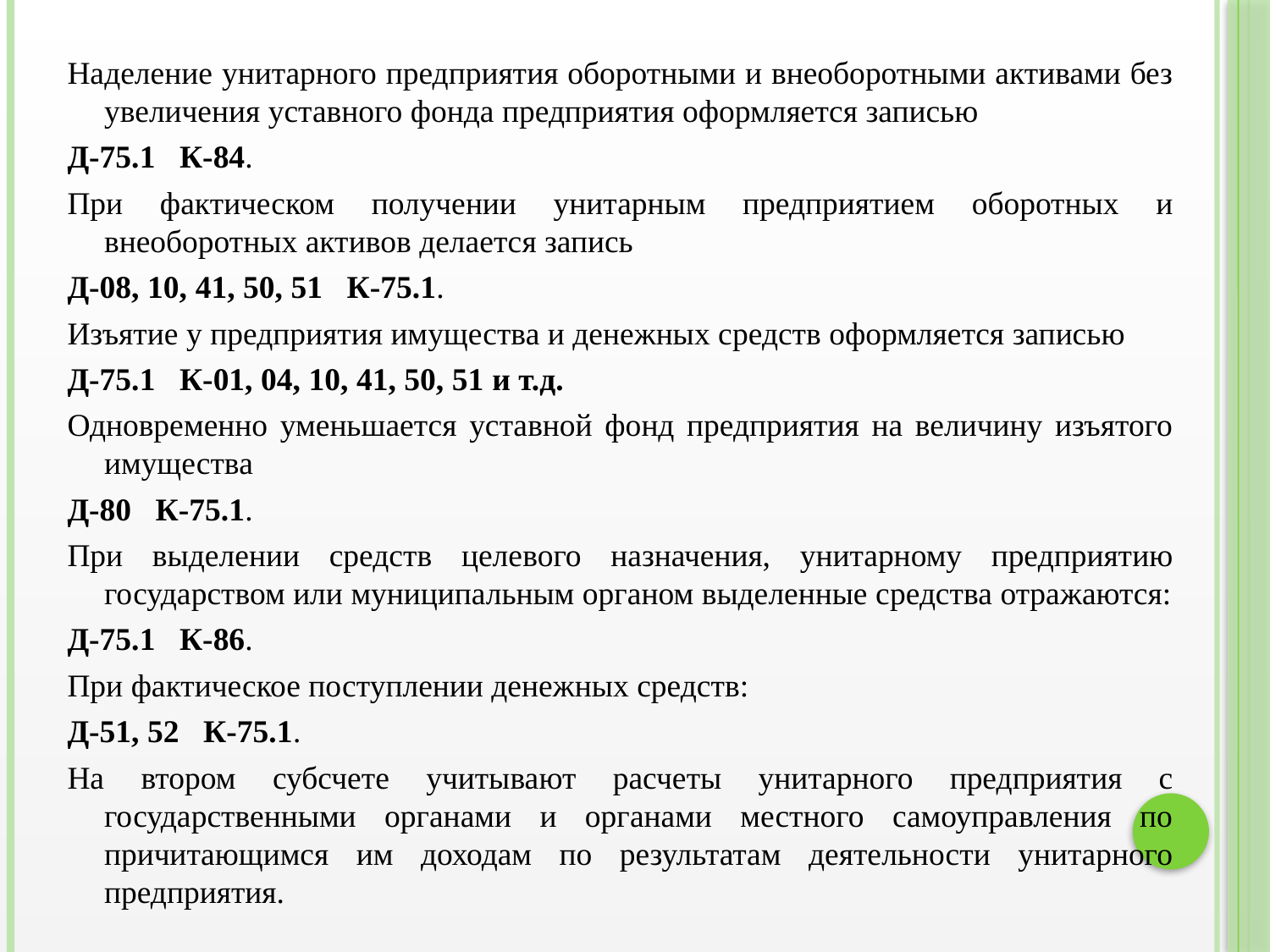

Наделение унитарного предприятия оборотными и внеоборотными активами без увеличения уставного фонда предприятия оформляется записью
Д-75.1   К-84.
При фактическом получении унитарным предприятием оборотных и внеоборотных активов делается запись
Д-08, 10, 41, 50, 51   К-75.1.
Изъятие у предприятия имущества и денежных средств оформляется записью
Д-75.1   К-01, 04, 10, 41, 50, 51 и т.д.
Одновременно уменьшается уставной фонд предприятия на величину изъятого имущества
Д-80   К-75.1.
При выделении средств целевого назначения, унитарному предприятию государством или муниципальным органом выделенные средства отражаются:
Д-75.1   К-86.
При фактическое поступлении денежных средств:
Д-51, 52   К-75.1.
На втором субсчете учитывают расчеты унитарного предприятия с государственными органами и органами местного самоуправления по причитающимся им доходам по результатам деятельности унитарного предприятия.